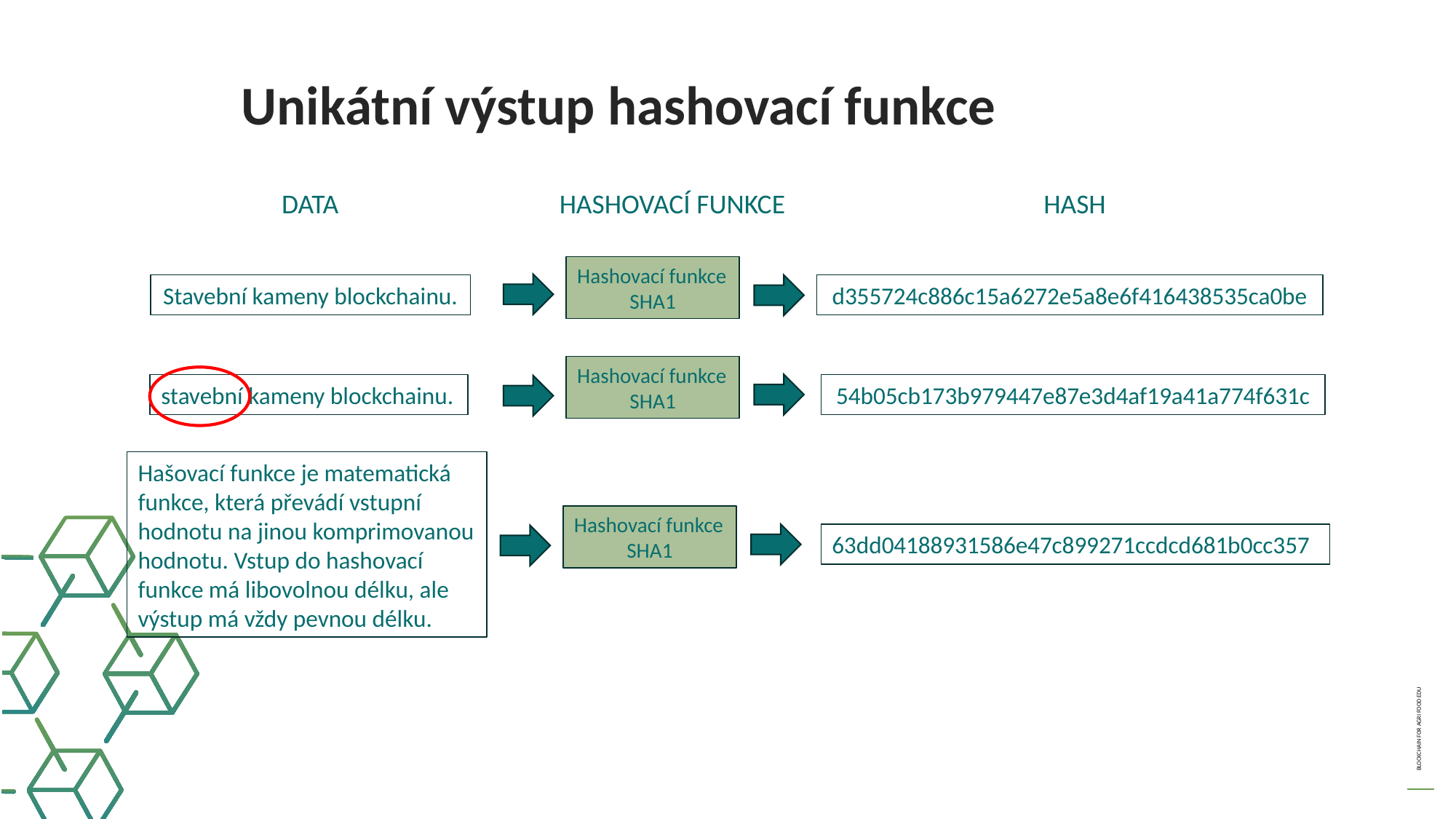

Unikátní výstup hashovací funkce
DATA
HASH
HASHOVACÍ FUNKCE
Hashovací funkce
SHA1

Stavební kameny blockchainu.

d355724c886c15a6272e5a8e6f416438535ca0be
Hashovací funkce
SHA1

stavební kameny blockchainu.
54b05cb173b979447e87e3d4af19a41a774f631c

Hašovací funkce je matematická funkce, která převádí vstupní hodnotu na jinou komprimovanou hodnotu. Vstup do hashovací funkce má libovolnou délku, ale výstup má vždy pevnou délku.
Hashovací funkce
SHA1

63dd04188931586e47c899271ccdcd681b0cc357